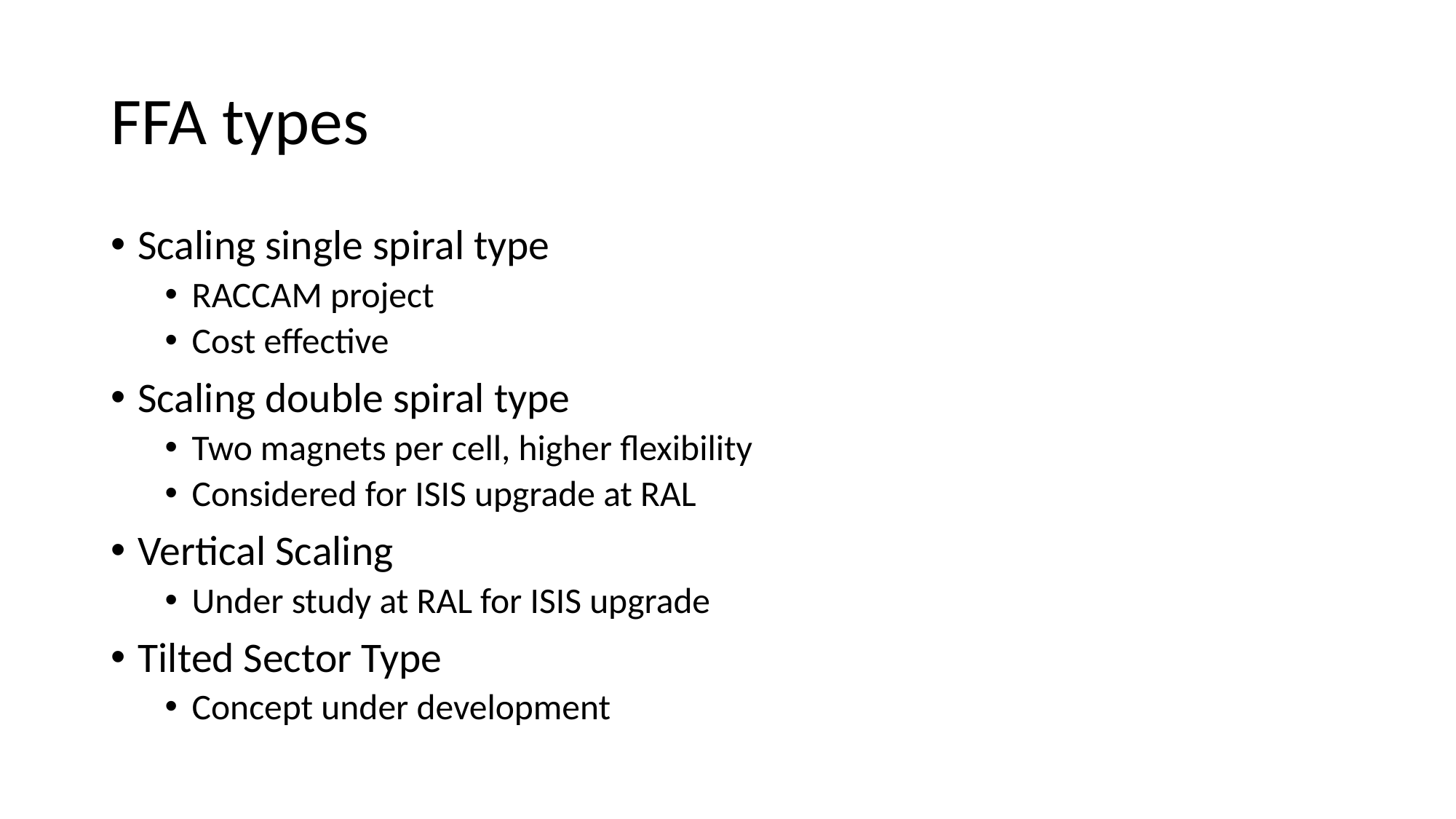

# FFA types
Scaling single spiral type
RACCAM project
Cost effective
Scaling double spiral type
Two magnets per cell, higher flexibility
Considered for ISIS upgrade at RAL
Vertical Scaling
Under study at RAL for ISIS upgrade
Tilted Sector Type
Concept under development